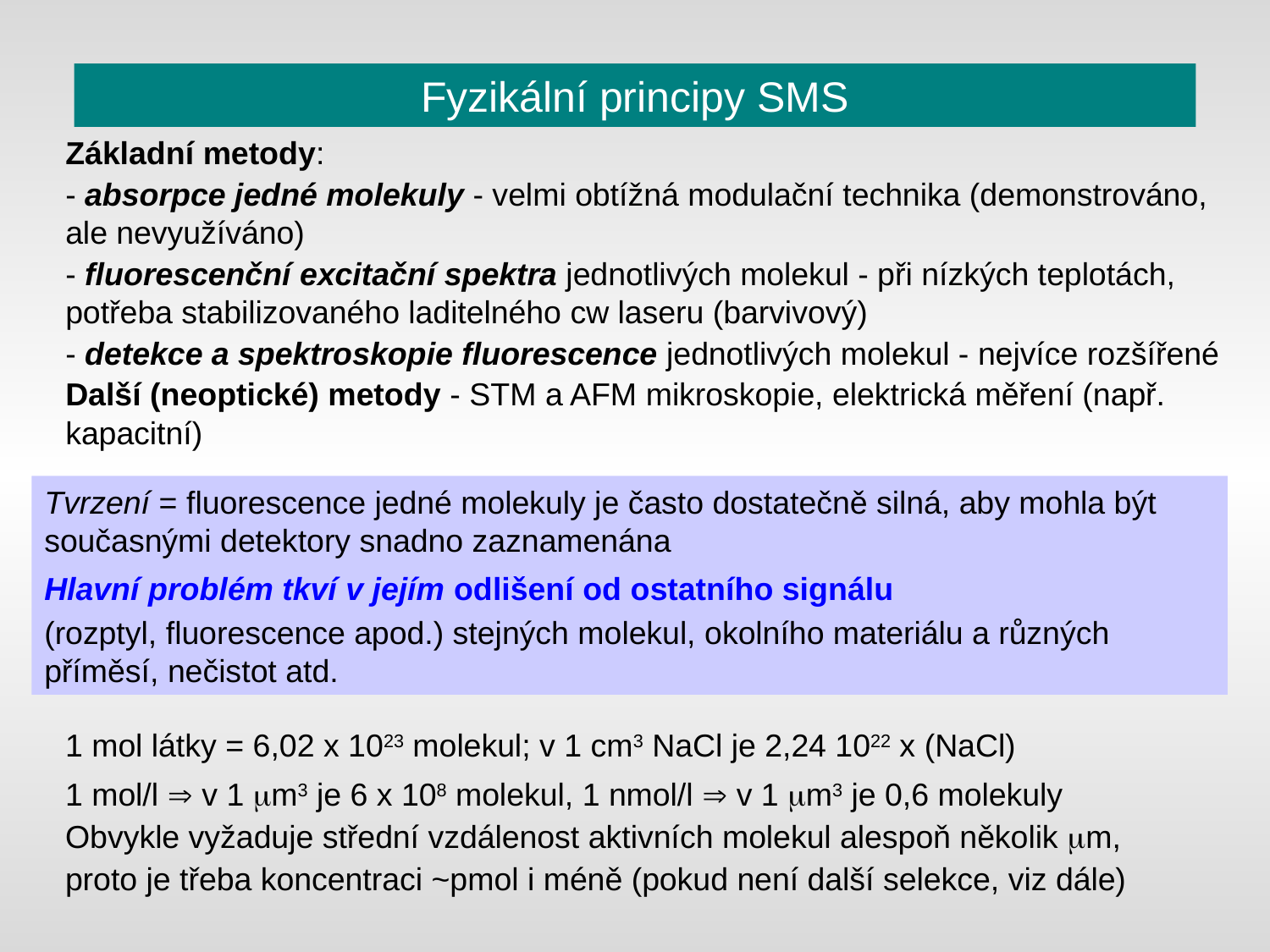

# Fyzikální principy SMS
Základní metody:
- absorpce jedné molekuly - velmi obtížná modulační technika (demonstrováno, ale nevyužíváno)
- fluorescenční excitační spektra jednotlivých molekul - při nízkých teplotách, potřeba stabilizovaného laditelného cw laseru (barvivový)
- detekce a spektroskopie fluorescence jednotlivých molekul - nejvíce rozšířené
Další (neoptické) metody - STM a AFM mikroskopie, elektrická měření (např. kapacitní)
Tvrzení = fluorescence jedné molekuly je často dostatečně silná, aby mohla být současnými detektory snadno zaznamenána
Hlavní problém tkví v jejím odlišení od ostatního signálu
(rozptyl, fluorescence apod.) stejných molekul, okolního materiálu a různých příměsí, nečistot atd.
1 mol látky = 6,02 x 1023 molekul; v 1 cm3 NaCl je 2,24 1022 x (NaCl)
1 mol/l ⇒ v 1 μm3 je 6 x 108 molekul, 1 nmol/l ⇒ v 1 μm3 je 0,6 molekuly
Obvykle vyžaduje střední vzdálenost aktivních molekul alespoň několik μm,
proto je třeba koncentraci ~pmol i méně (pokud není další selekce, viz dále)